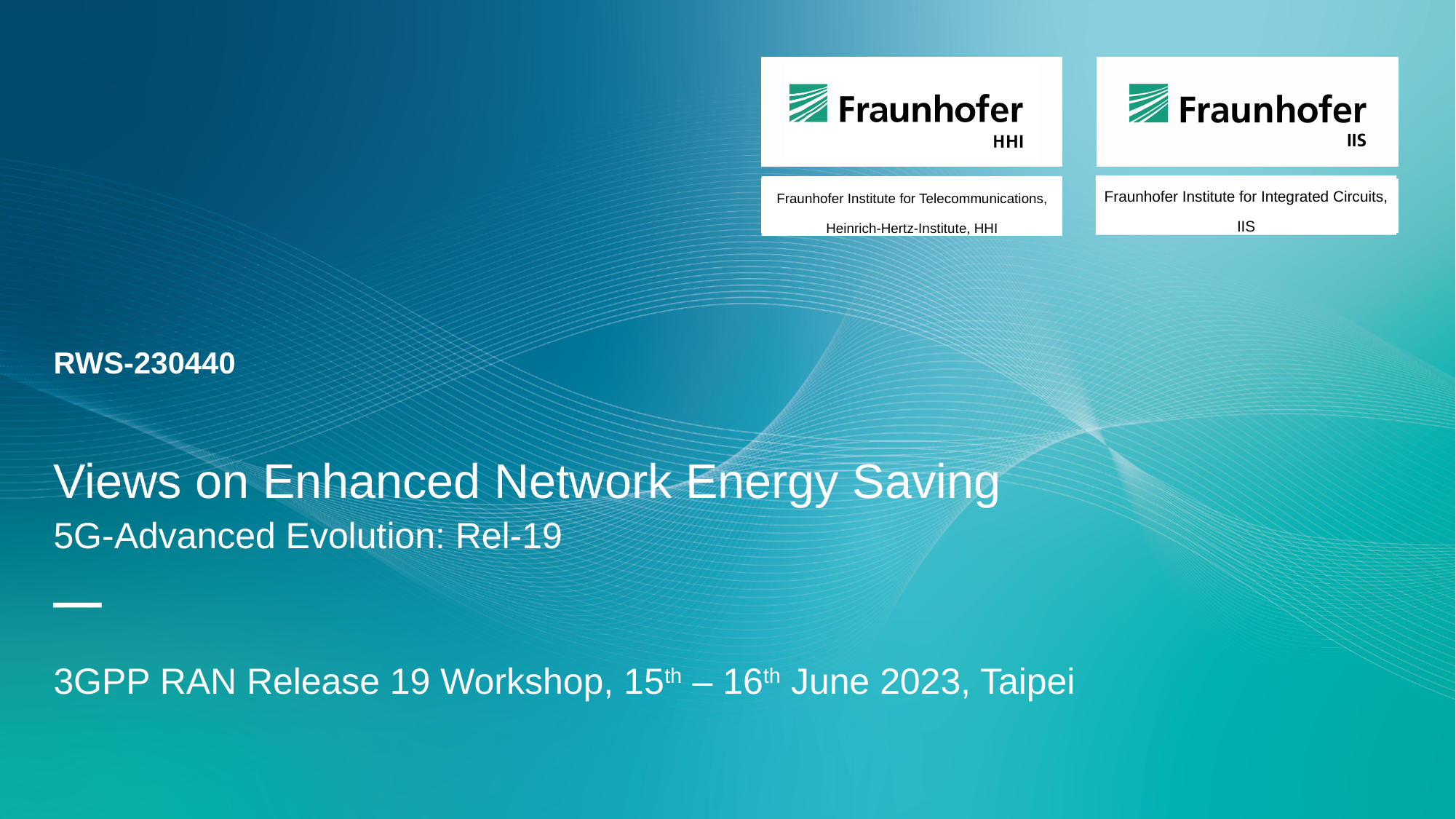

RWS-230440

Views on Enhanced Network Energy Saving
5G-Advanced Evolution: Rel-19
—
3GPP RAN Release 19 Workshop, 15th – 16th June 2023, Taipei